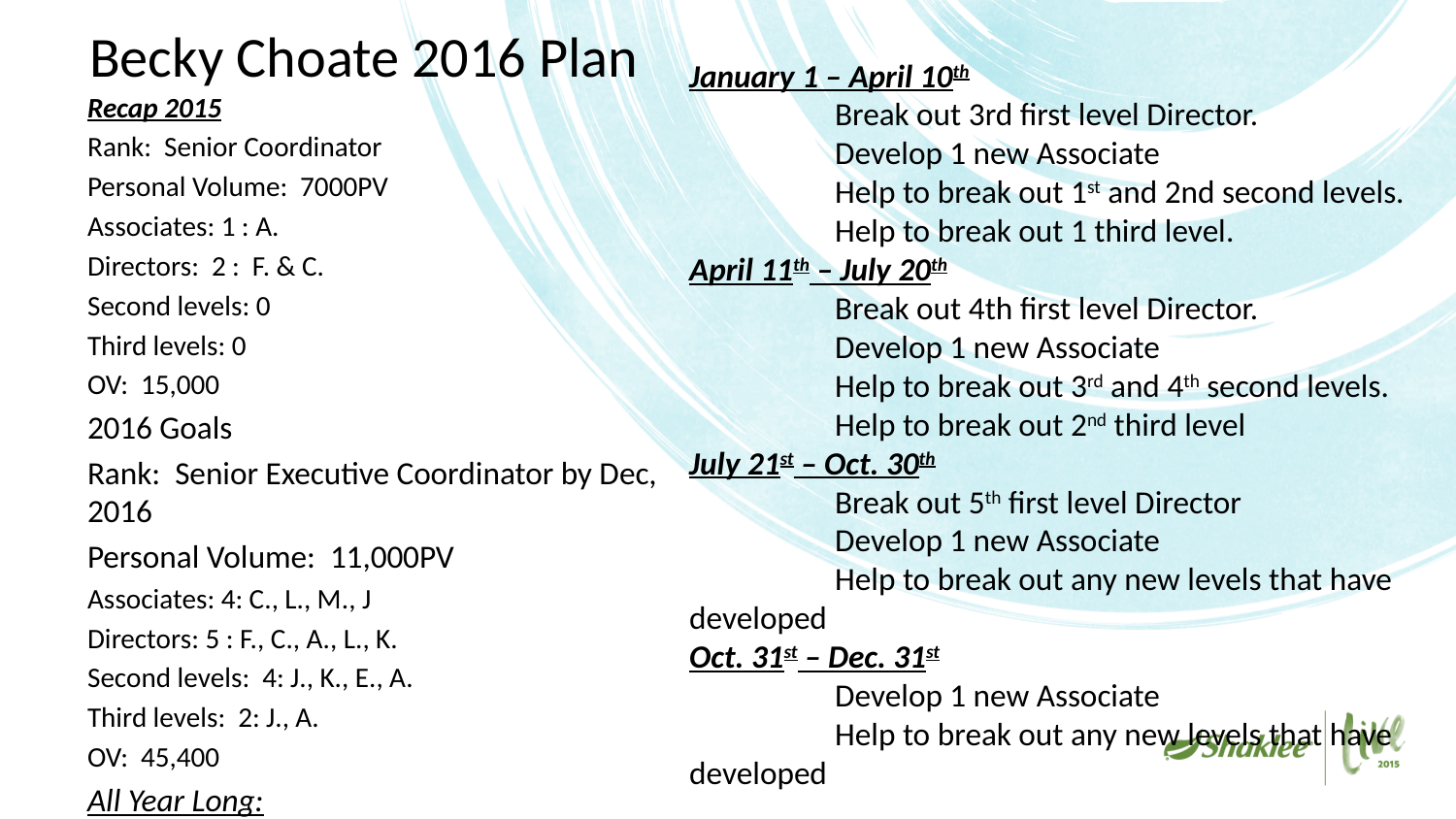

# Becky Choate 2016 Plan

January 1 – April 10th
	Break out 3rd first level Director.
	Develop 1 new Associate
	Help to break out 1st and 2nd second levels.
	Help to break out 1 third level.
April 11th – July 20th
	Break out 4th first level Director.
	Develop 1 new Associate
	Help to break out 3rd and 4th second levels.
	Help to break out 2nd third level
July 21st – Oct. 30th
	Break out 5th first level Director
	Develop 1 new Associate
	Help to break out any new levels that have 	developed
Oct. 31st – Dec. 31st
	Develop 1 new Associate
	Help to break out any new levels that have 	developed

Recap 2015
Rank:  Senior Coordinator
Personal Volume:  7000PV
Associates: 1 : A.
Directors:  2 :  F. & C.
Second levels: 0
Third levels: 0
OV:  15,000
2016 Goals
Rank:  Senior Executive Coordinator by Dec, 2016
Personal Volume:  11,000PV
Associates: 4: C., L., M., J
Directors: 5 : F., C., A., L., K.
Second levels:  4: J., K., E., A.
Third levels:  2: J., A.
OV:  45,400
All Year Long:
Read leadership and inspirational books daily
Read affirmations daily
Concentrate on WHO I am being
Weekly Coaching calls with team members
Support with Facebook pages
New Member Appts.
Activities to discover new business partners